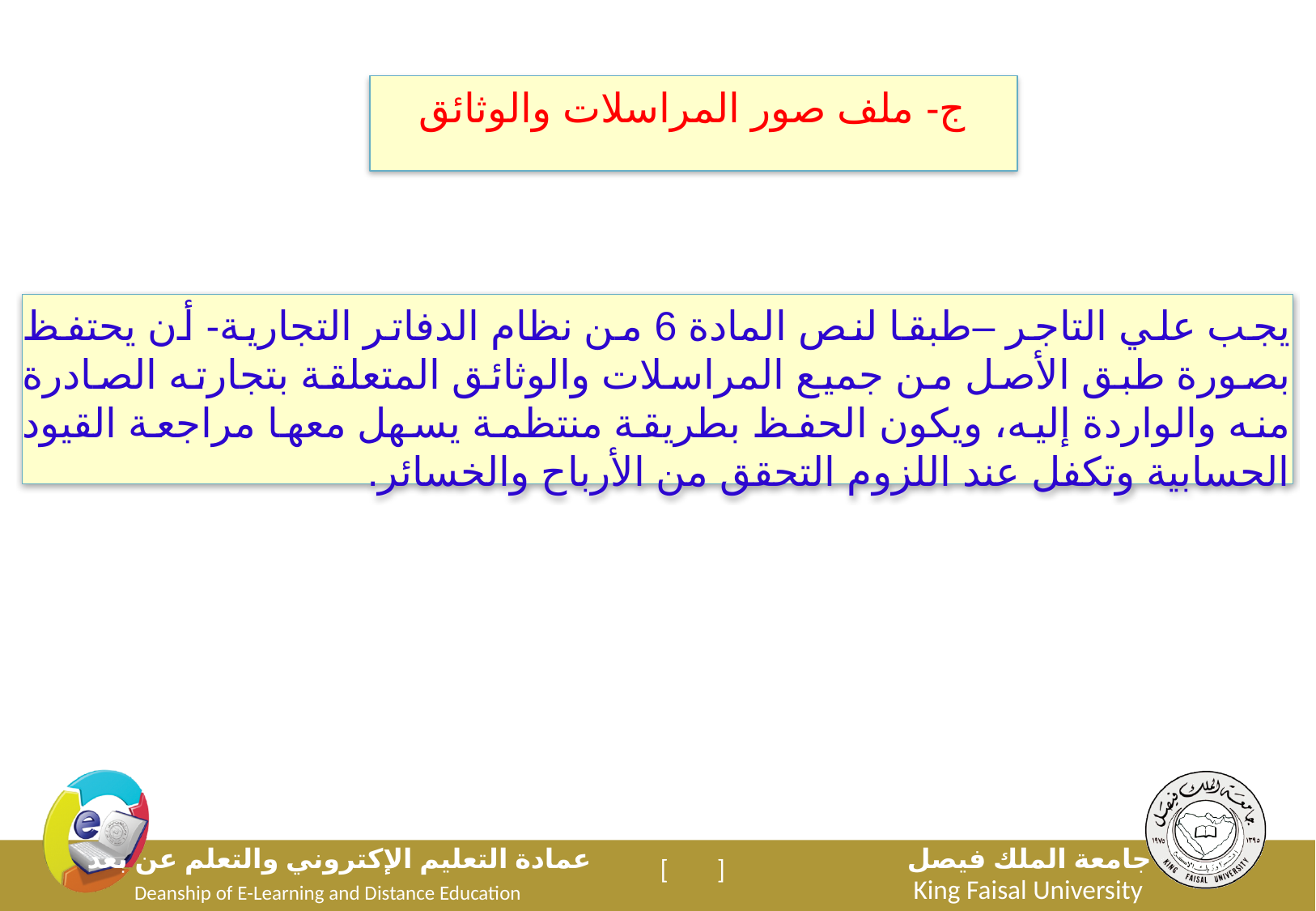

ج- ملف صور المراسلات والوثائق
يجب علي التاجر –طبقا لنص المادة 6 من نظام الدفاتر التجارية- أن يحتفظ بصورة طبق الأصل من جميع المراسلات والوثائق المتعلقة بتجارته الصادرة منه والواردة إليه، ويكون الحفظ بطريقة منتظمة يسهل معها مراجعة القيود الحسابية وتكفل عند اللزوم التحقق من الأرباح والخسائر.